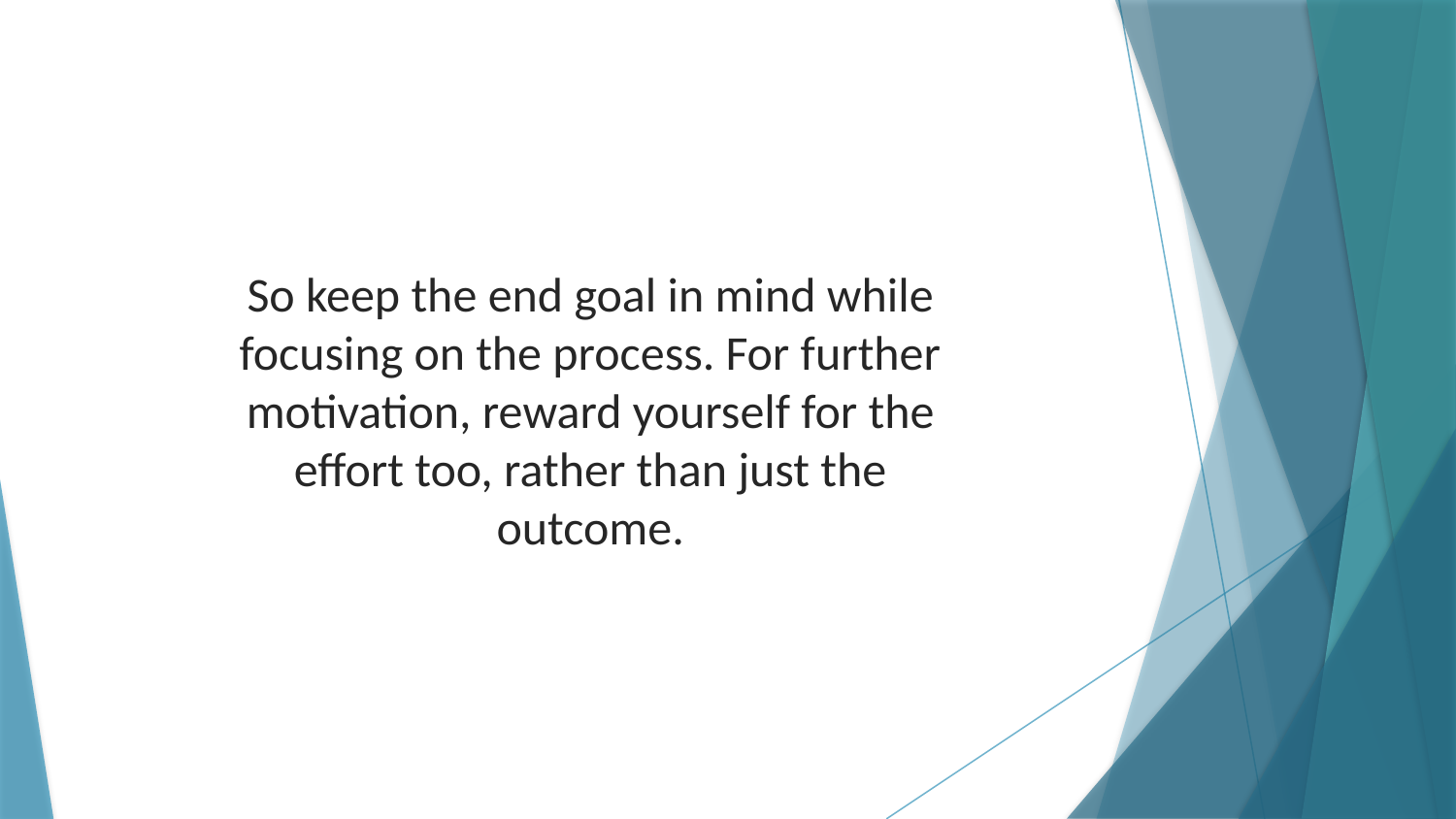

So keep the end goal in mind while focusing on the process. For further motivation, reward yourself for the effort too, rather than just the outcome.